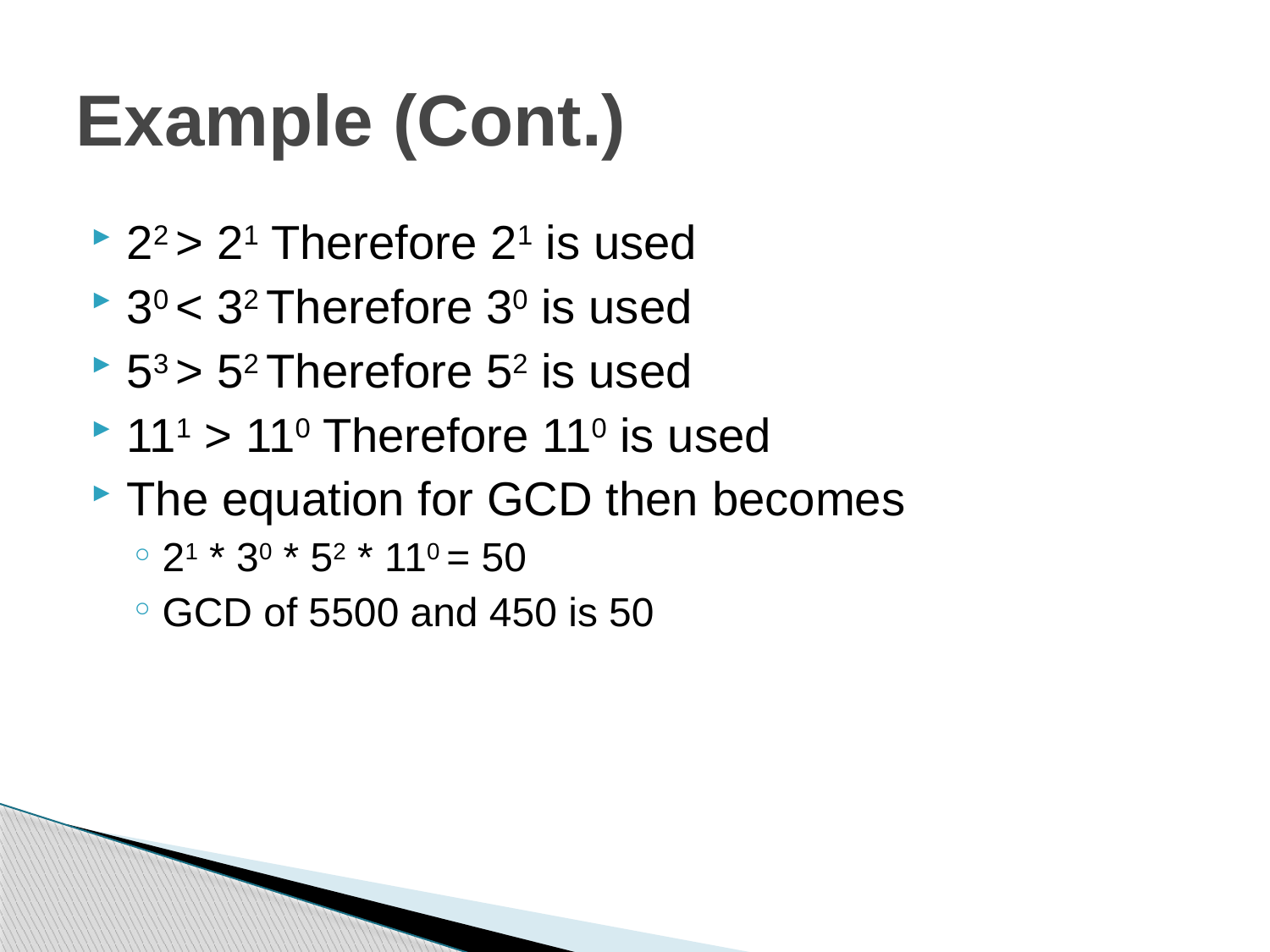

# Example (Cont.)
22 > 21 Therefore 21 is used
30 < 32 Therefore 30 is used
53 > 52 Therefore 52 is used
111 > 110 Therefore 110 is used
The equation for GCD then becomes
21 * 30 * 52 * 110 = 50
GCD of 5500 and 450 is 50